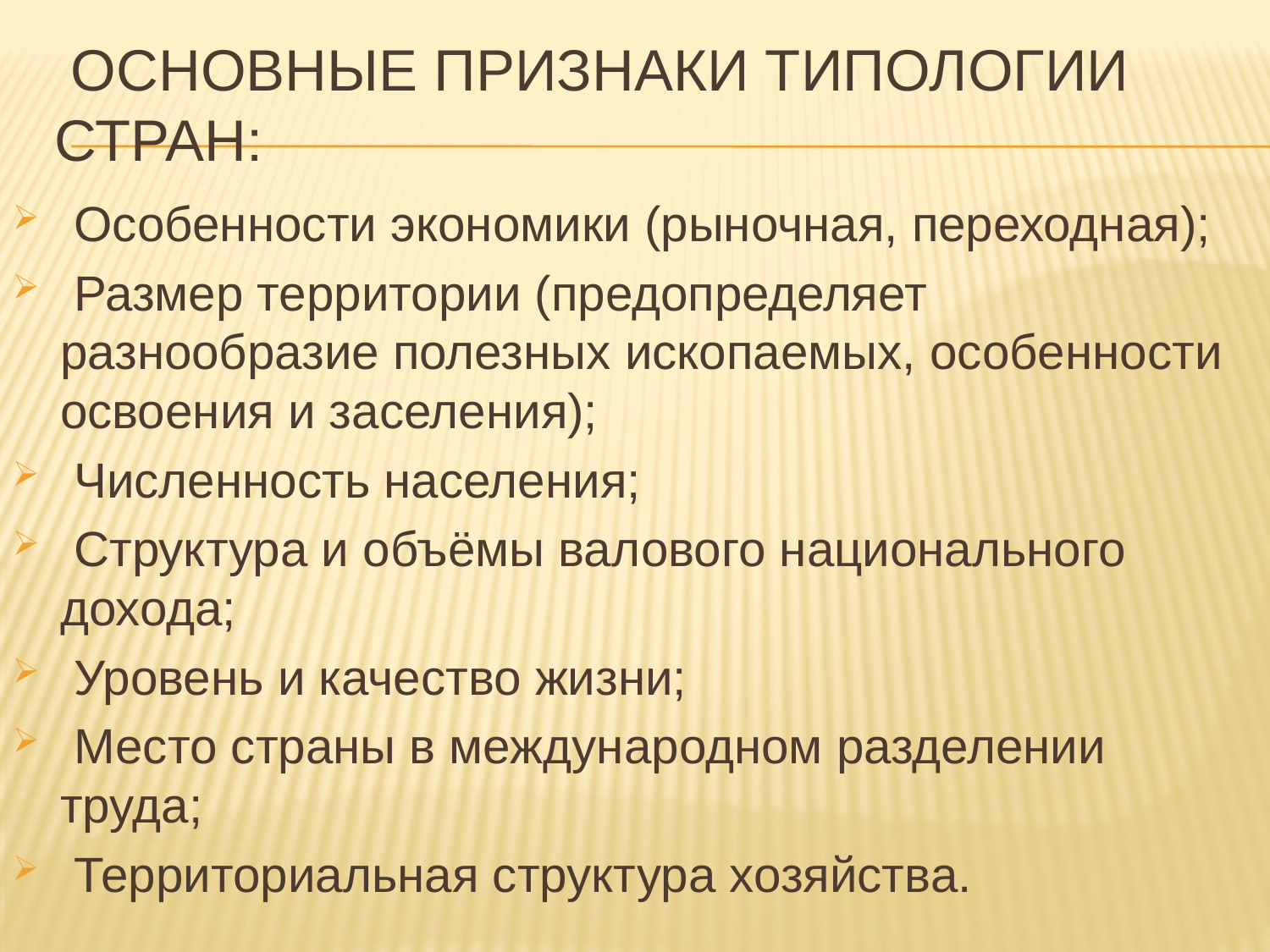

# Основные признаки типологии стран:
 Особенности экономики (рыночная, переходная);
 Размер территории (предопределяет разнообразие полезных ископаемых, особенности освоения и заселения);
 Численность населения;
 Структура и объёмы валового национального дохода;
 Уровень и качество жизни;
 Место страны в международном разделении труда;
 Территориальная структура хозяйства.